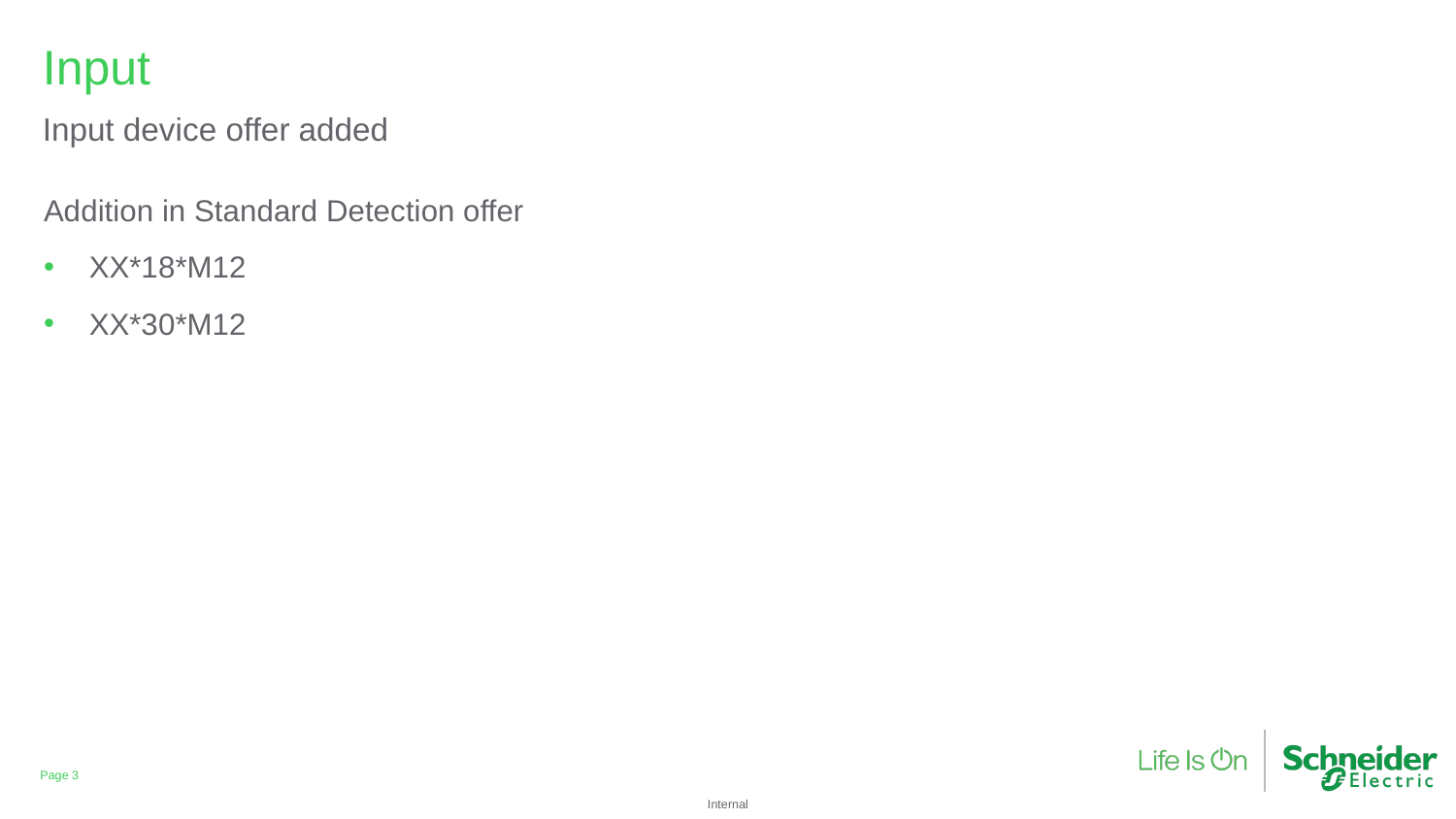

Input
Input device offer added
Addition in Standard Detection offer
XX*18*M12
XX*30*M12
Page 3